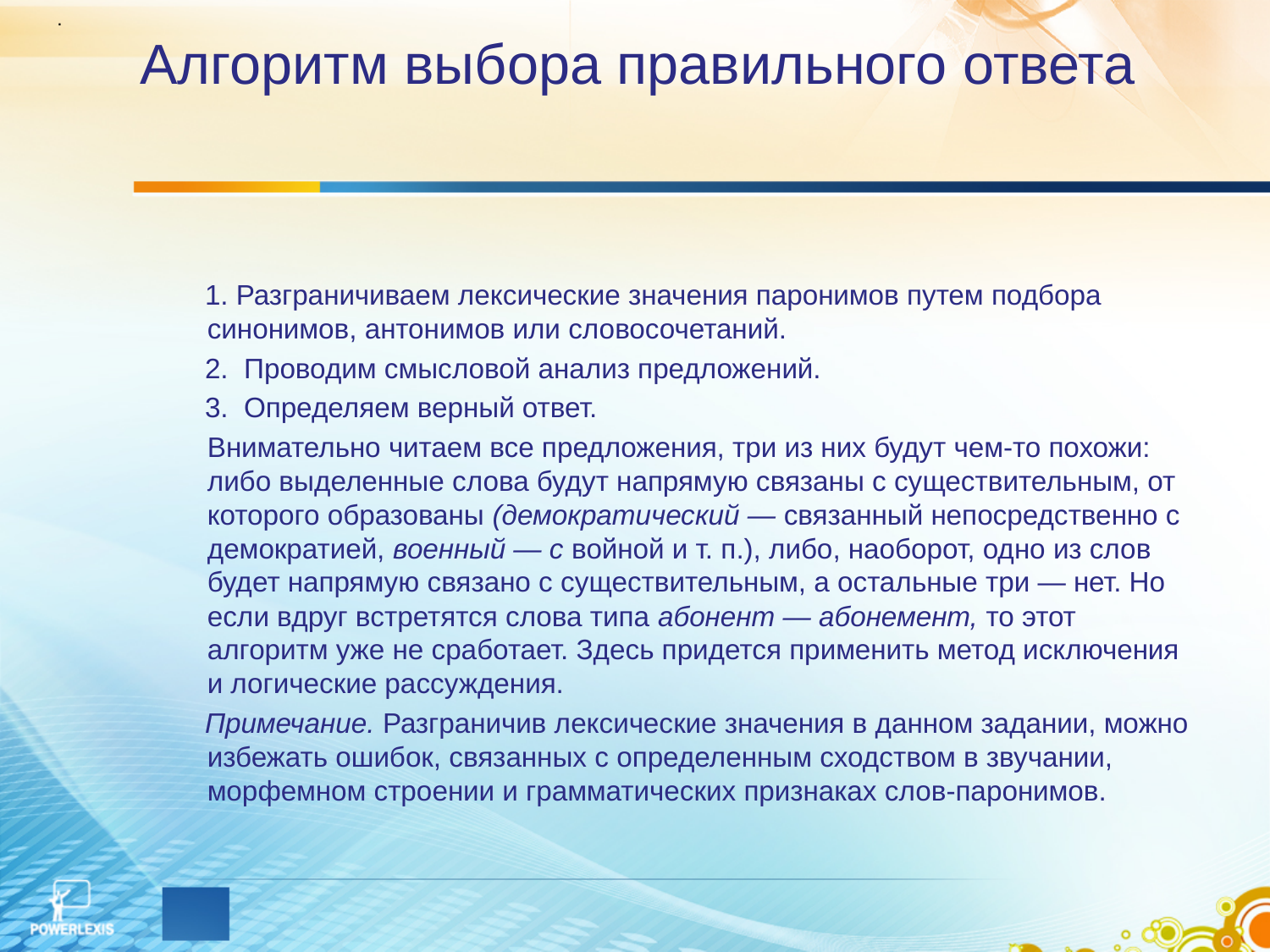

.
# Алгоритм выбора правильного ответа
       1. Разграничиваем лексические значения паронимов путем подбора синонимов, антонимов или словосочетаний.
       2.  Проводим смысловой анализ предложений.
       3.  Определяем верный ответ.
	Внимательно читаем все предложения, три из них будут чем-то похожи: либо выделенные слова будут напрямую связаны с существительным, от которого образованы (демократический — связанный непосредственно с демократией, военный — с войной и т. п.), либо, наоборот, одно из слов будет напрямую связано с существительным, а остальные три — нет. Но если вдруг встретятся слова типа абонент — абонемент, то этот алгоритм уже не сработает. Здесь придется применить метод исключения и логические рассуждения.
       Примечание. Разграничив лексические значения в данном задании, можно избежать ошибок, связанных с определенным сходством в звучании, морфемном строении и грамматических признаках слов-паронимов.

|  |
| --- |